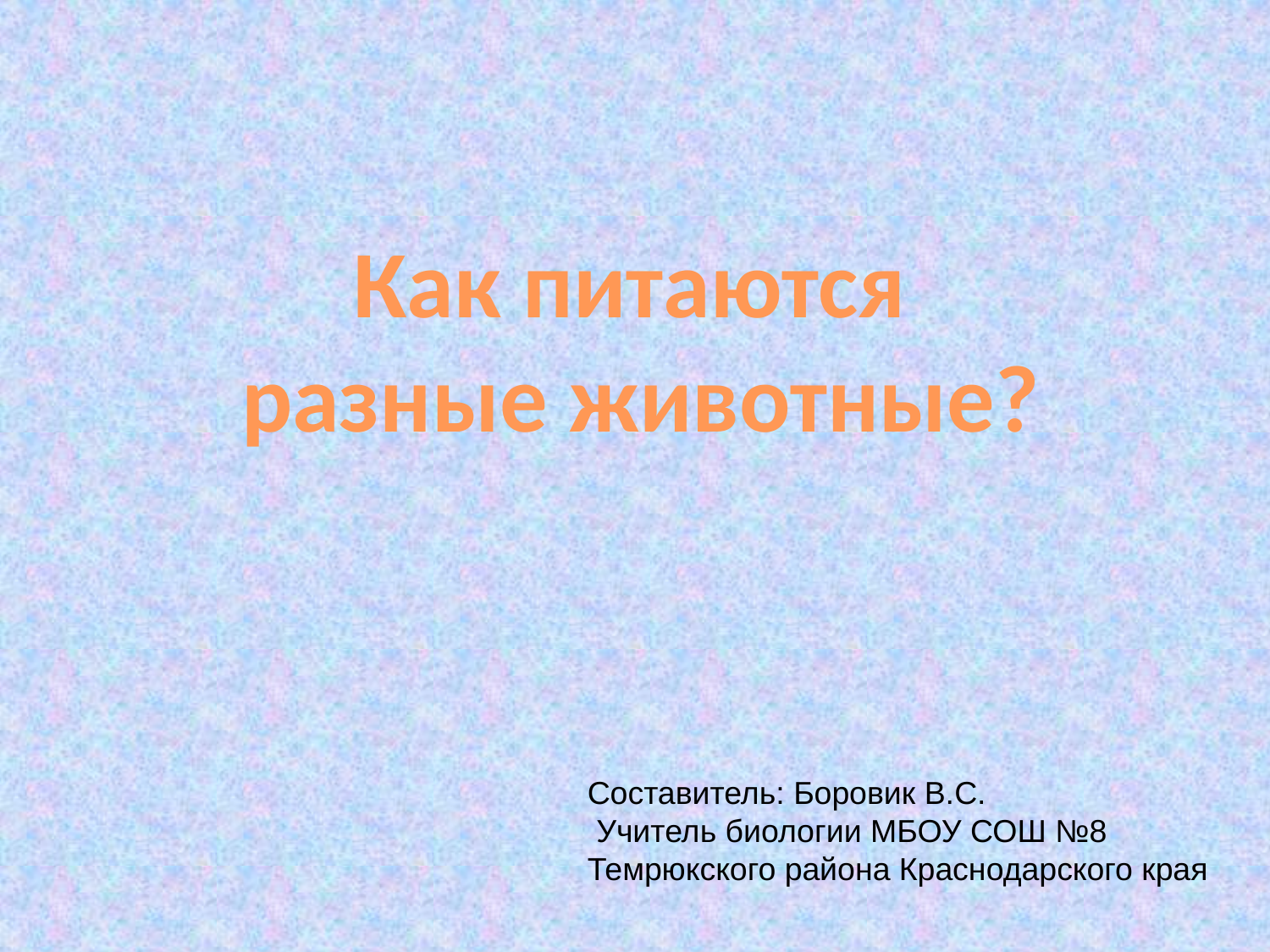

Как питаются
разные животные?
Составитель: Боровик В.С.
 Учитель биологии МБОУ СОШ №8
Темрюкского района Краснодарского края